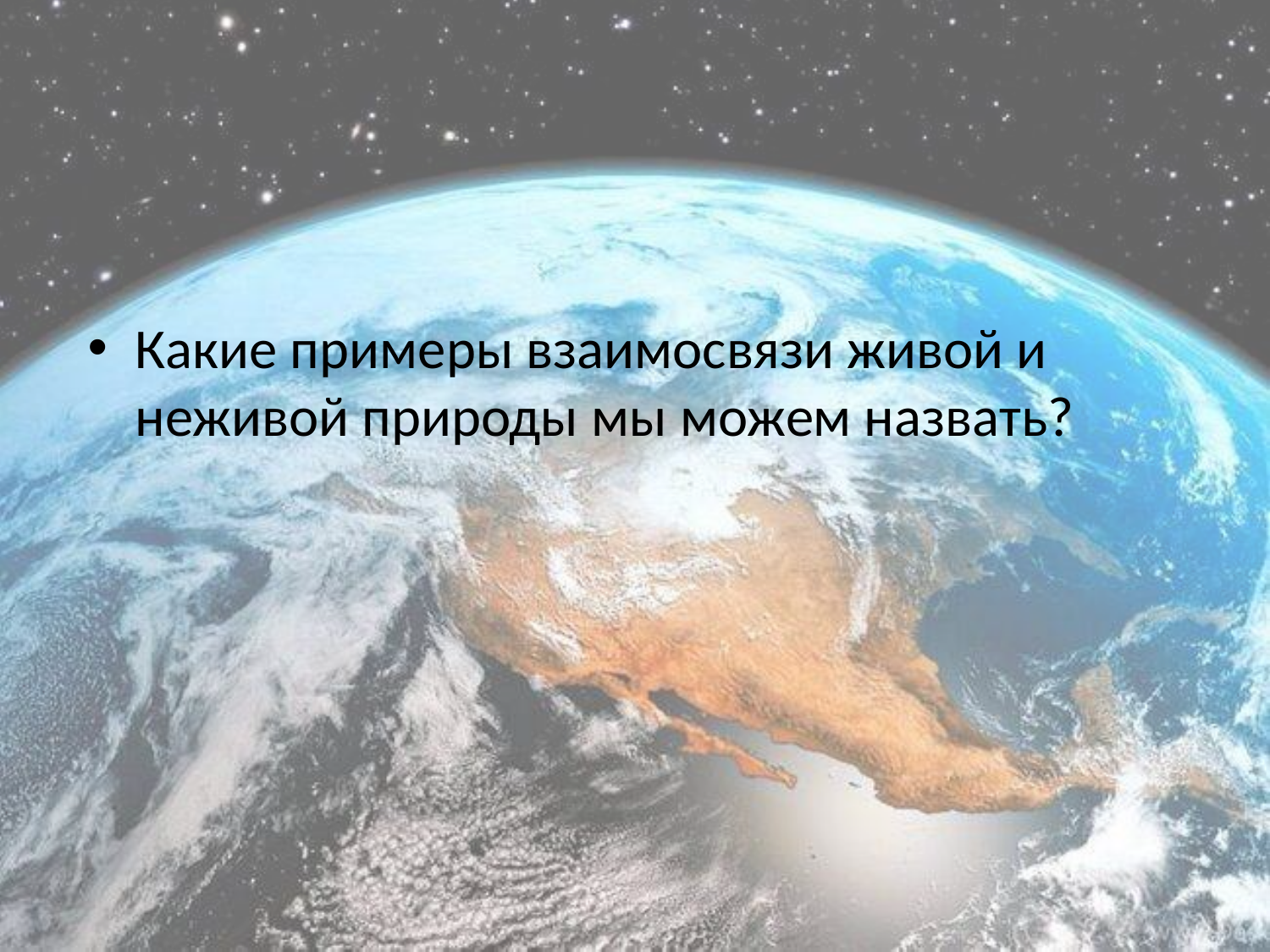

#
Какие примеры взаимосвязи живой и неживой природы мы можем назвать?